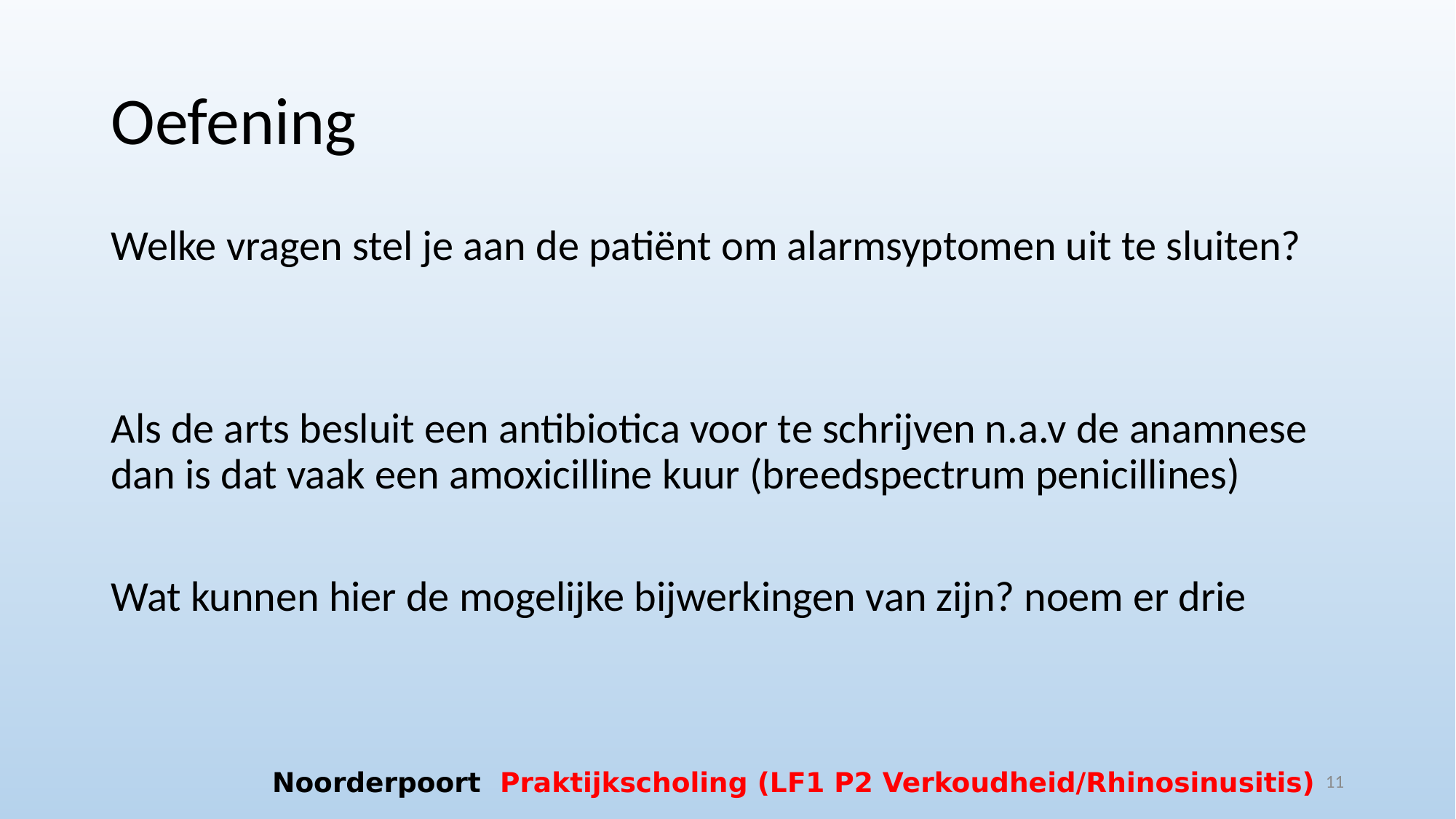

# Oefening
Welke vragen stel je aan de patiënt om alarmsyptomen uit te sluiten?

Als de arts besluit een antibiotica voor te schrijven n.a.v de anamnese dan is dat vaak een amoxicilline kuur (breedspectrum penicillines)

Wat kunnen hier de mogelijke bijwerkingen van zijn? noem er drie

11
Noorderpoort  Praktijkscholing (LF1 P2 Verkoudheid/Rhinosinusitis)